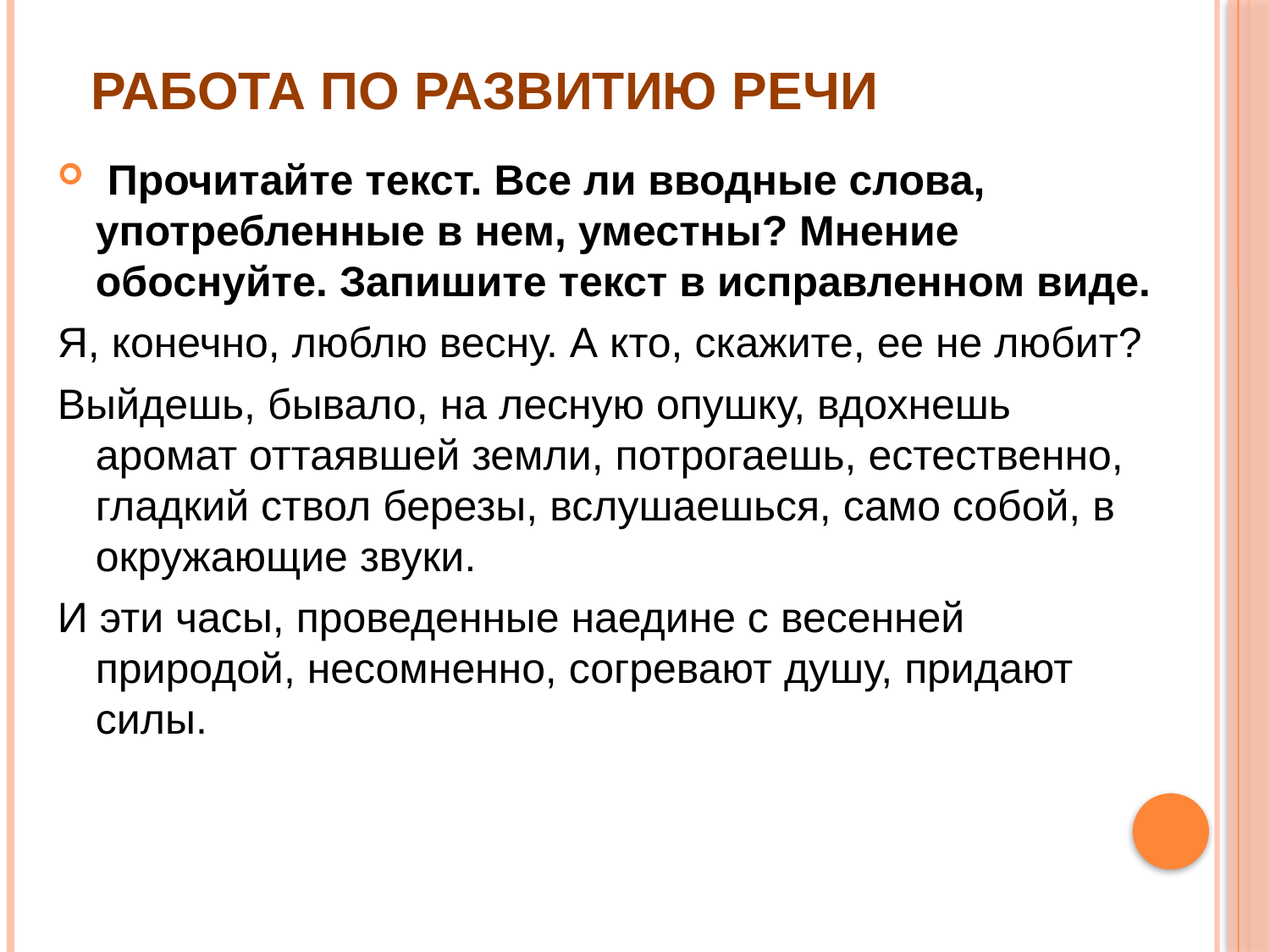

# Работа по развитию речи
 Прочитайте текст. Все ли вводные слова, употребленные в нем, уместны? Мнение обоснуйте. Запишите текст в исправленном виде.
Я, конечно, люблю весну. А кто, скажите, ее не любит?
Выйдешь, бывало, на лесную опушку, вдохнешь аромат оттаявшей земли, потрогаешь, естественно, гладкий ствол березы, вслушаешься, само собой, в окружающие звуки.
И эти часы, проведенные наедине с весенней природой, несомненно, согревают душу, придают силы.